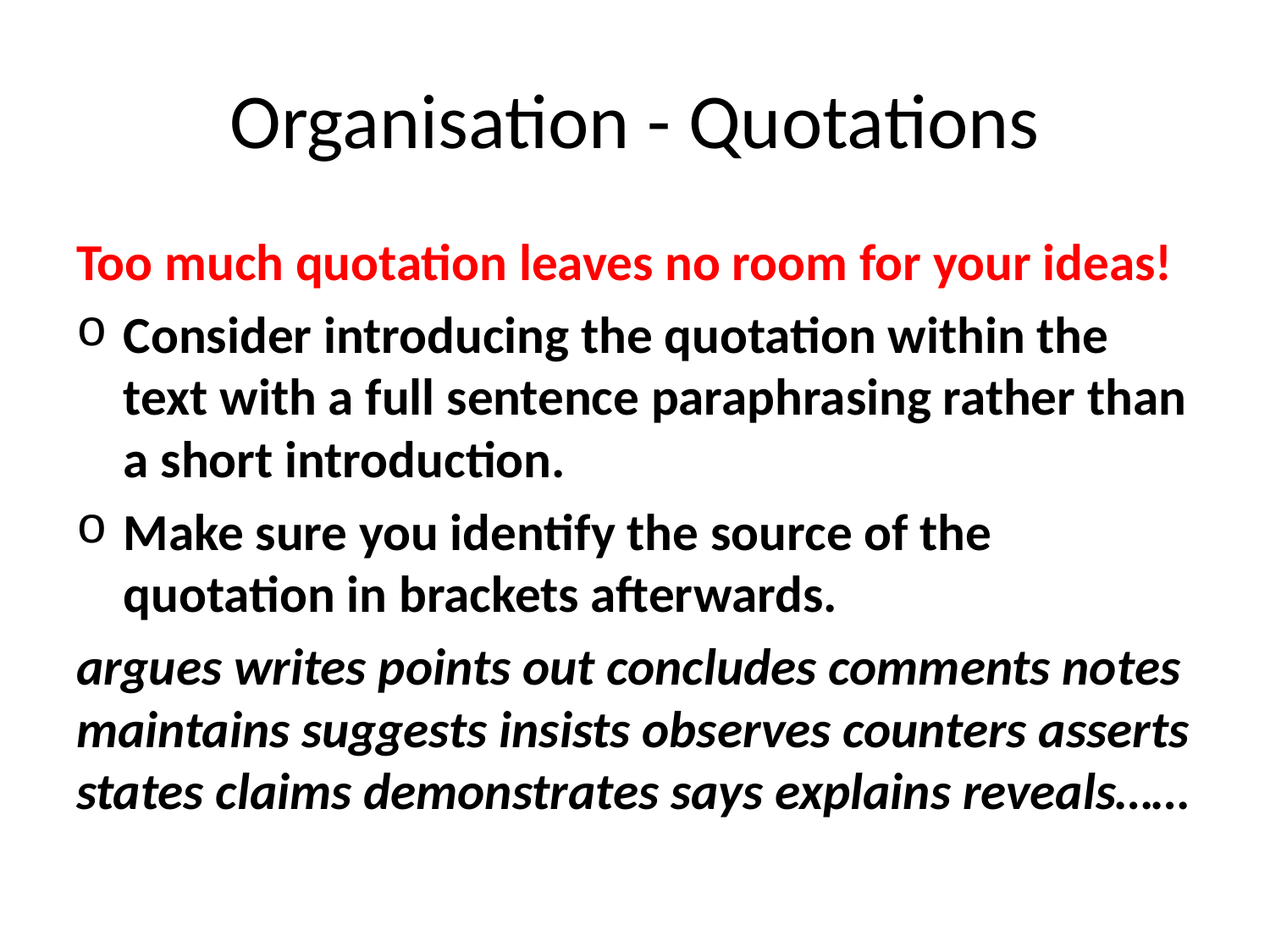

# Organisation - Quotations
Too much quotation leaves no room for your ideas!
Consider introducing the quotation within the text with a full sentence paraphrasing rather than a short introduction.
Make sure you identify the source of the quotation in brackets afterwards.
argues writes points out concludes comments notes maintains suggests insists observes counters asserts states claims demonstrates says explains reveals……